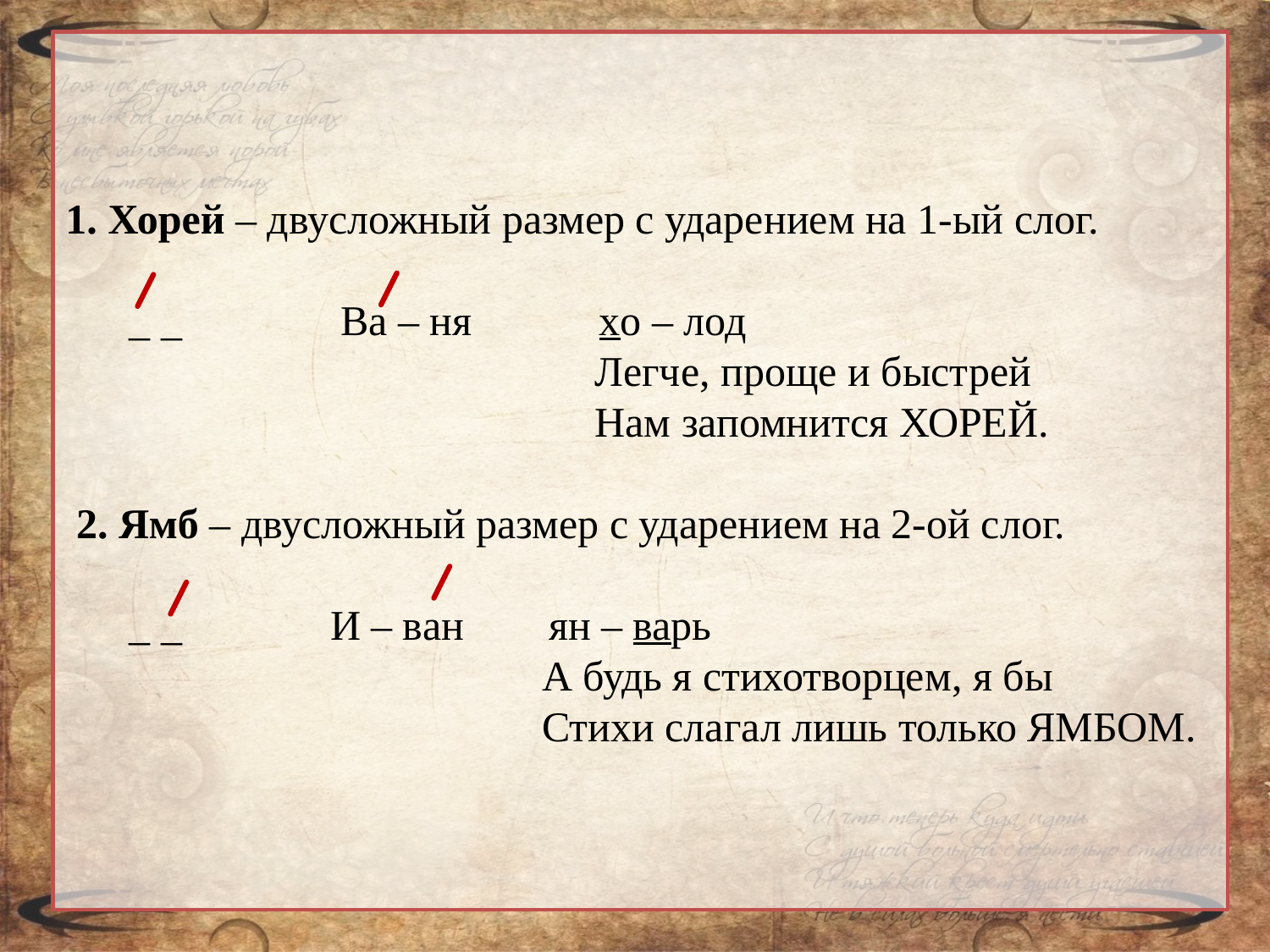

# 1. Хорей – двусложный размер с ударением на 1-ый слог. _ _               Ва – ня            хо – лод Легче, проще и быстрей Нам запомнится ХОРЕЙ. 2. Ямб – двусложный размер с ударением на 2-ой слог. _ _              И – ван        ян – варь А будь я стихотворцем, я бы Стихи слагал лишь только ЯМБОМ.